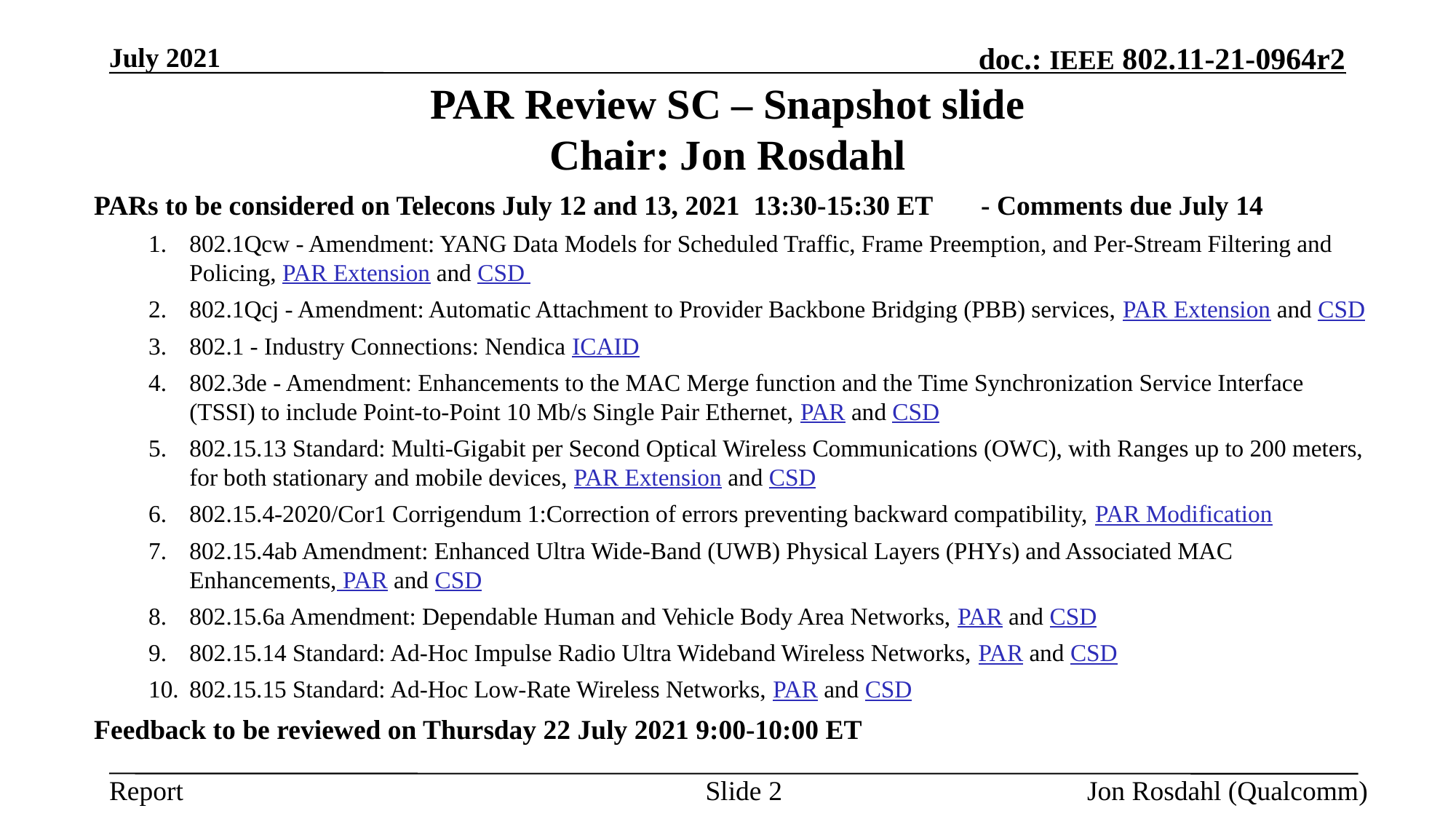

July 2021
# PAR Review SC – Snapshot slide Chair: Jon Rosdahl
PARs to be considered on Telecons July 12 and 13, 2021  13:30-15:30 ET       - Comments due July 14
802.1Qcw - Amendment: YANG Data Models for Scheduled Traffic, Frame Preemption, and Per-Stream Filtering and Policing, PAR Extension and CSD
802.1Qcj - Amendment: Automatic Attachment to Provider Backbone Bridging (PBB) services, PAR Extension and CSD
802.1 - Industry Connections: Nendica ICAID
802.3de - Amendment: Enhancements to the MAC Merge function and the Time Synchronization Service Interface (TSSI) to include Point-to-Point 10 Mb/s Single Pair Ethernet, PAR and CSD
802.15.13 Standard: Multi-Gigabit per Second Optical Wireless Communications (OWC), with Ranges up to 200 meters, for both stationary and mobile devices, PAR Extension and CSD
802.15.4-2020/Cor1 Corrigendum 1:Correction of errors preventing backward compatibility, PAR Modification
802.15.4ab Amendment: Enhanced Ultra Wide-Band (UWB) Physical Layers (PHYs) and Associated MAC Enhancements, PAR and CSD
802.15.6a Amendment: Dependable Human and Vehicle Body Area Networks, PAR and CSD
802.15.14 Standard: Ad-Hoc Impulse Radio Ultra Wideband Wireless Networks, PAR and CSD
802.15.15 Standard: Ad-Hoc Low-Rate Wireless Networks, PAR and CSD
Feedback to be reviewed on Thursday 22 July 2021 9:00-10:00 ET
Slide 2
Jon Rosdahl (Qualcomm)